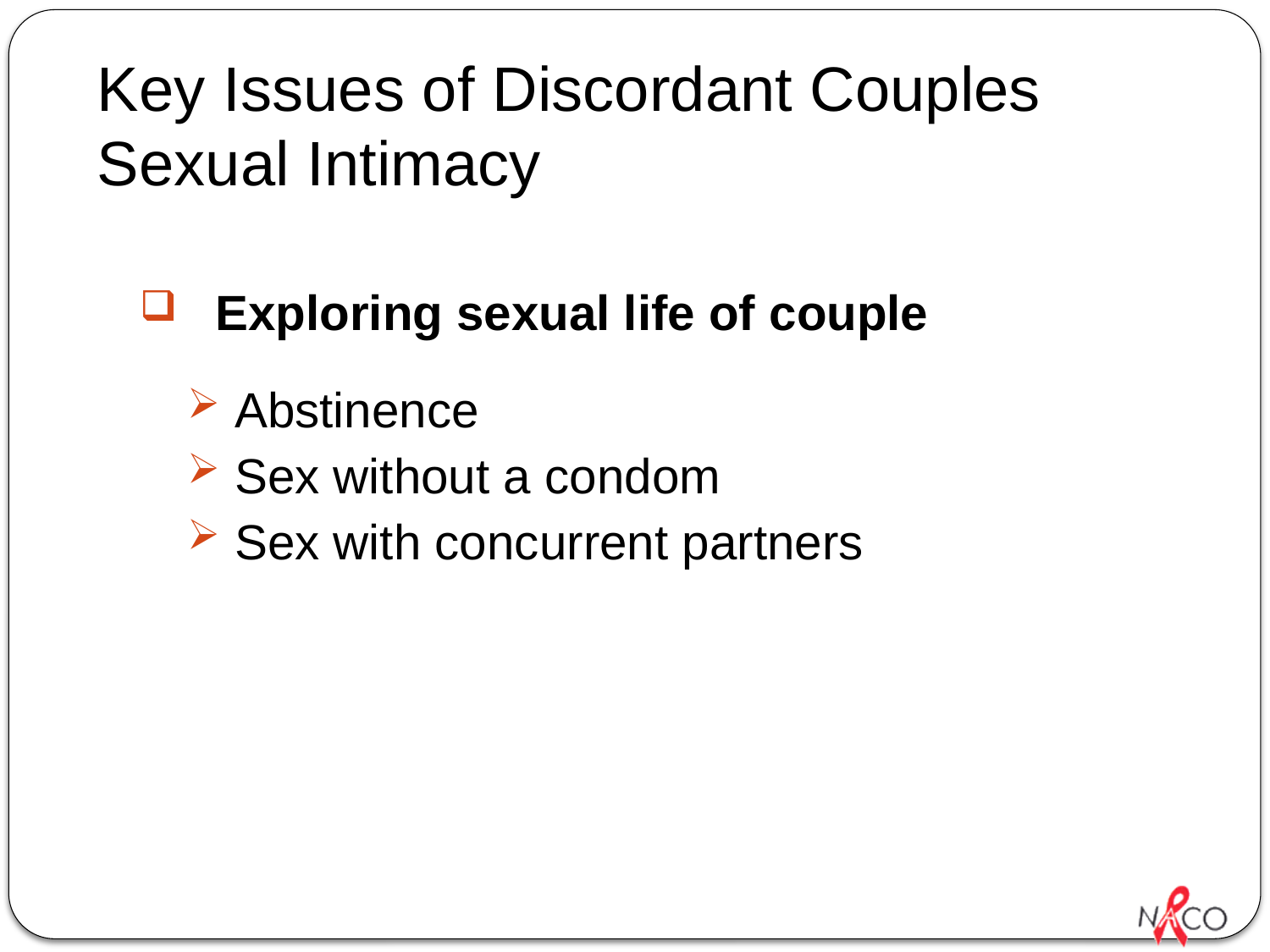

# Key Issues of Discordant Couples Sexual Intimacy
Exploring sexual life of couple
Abstinence
Sex without a condom
Sex with concurrent partners